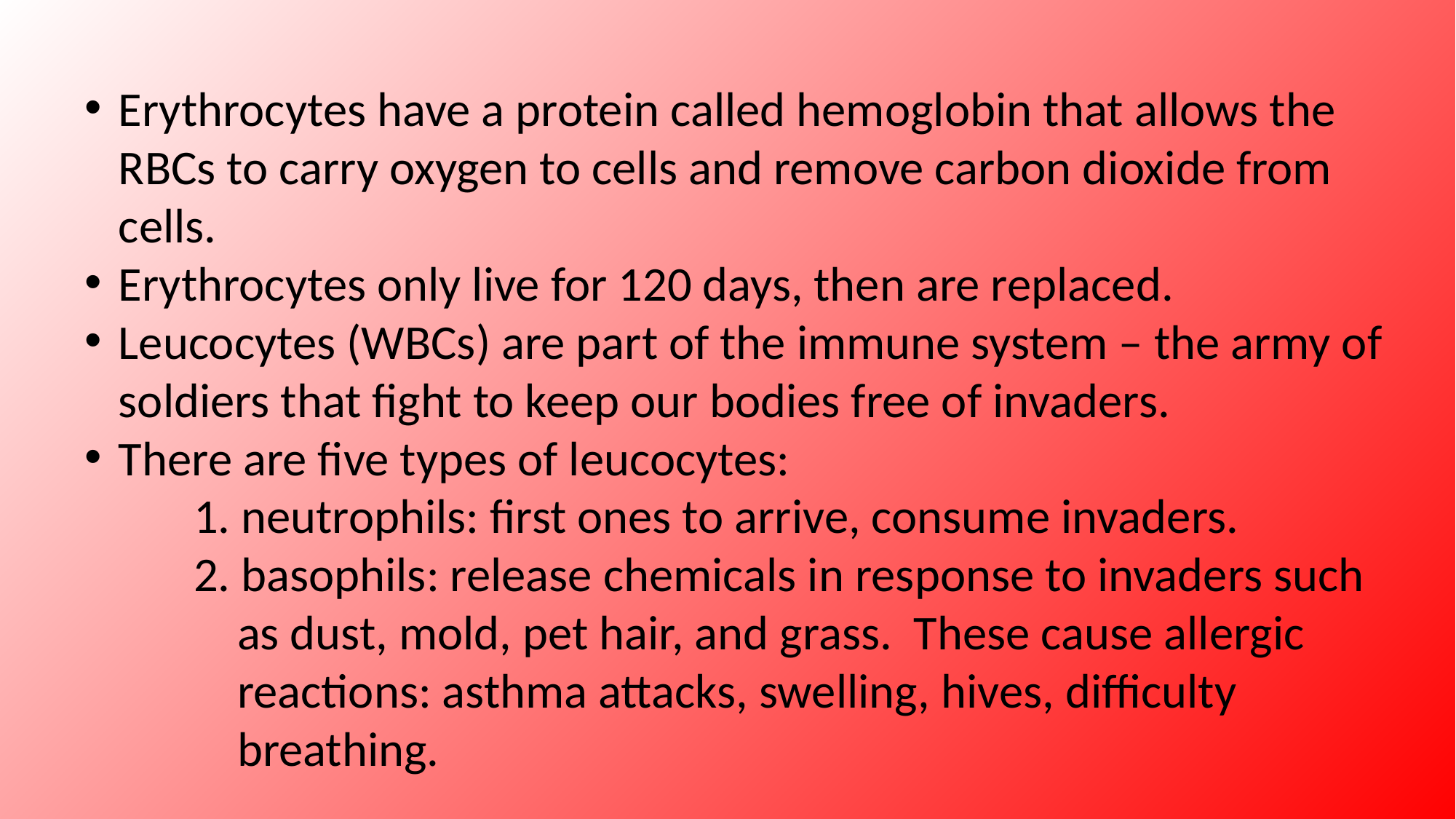

Erythrocytes have a protein called hemoglobin that allows the RBCs to carry oxygen to cells and remove carbon dioxide from cells.
Erythrocytes only live for 120 days, then are replaced.
Leucocytes (WBCs) are part of the immune system – the army of soldiers that fight to keep our bodies free of invaders.
There are five types of leucocytes:
	1. neutrophils: first ones to arrive, consume invaders.
	2. basophils: release chemicals in response to invaders such
              as dust, mold, pet hair, and grass.  These cause allergic
              reactions: asthma attacks, swelling, hives, difficulty
              breathing.